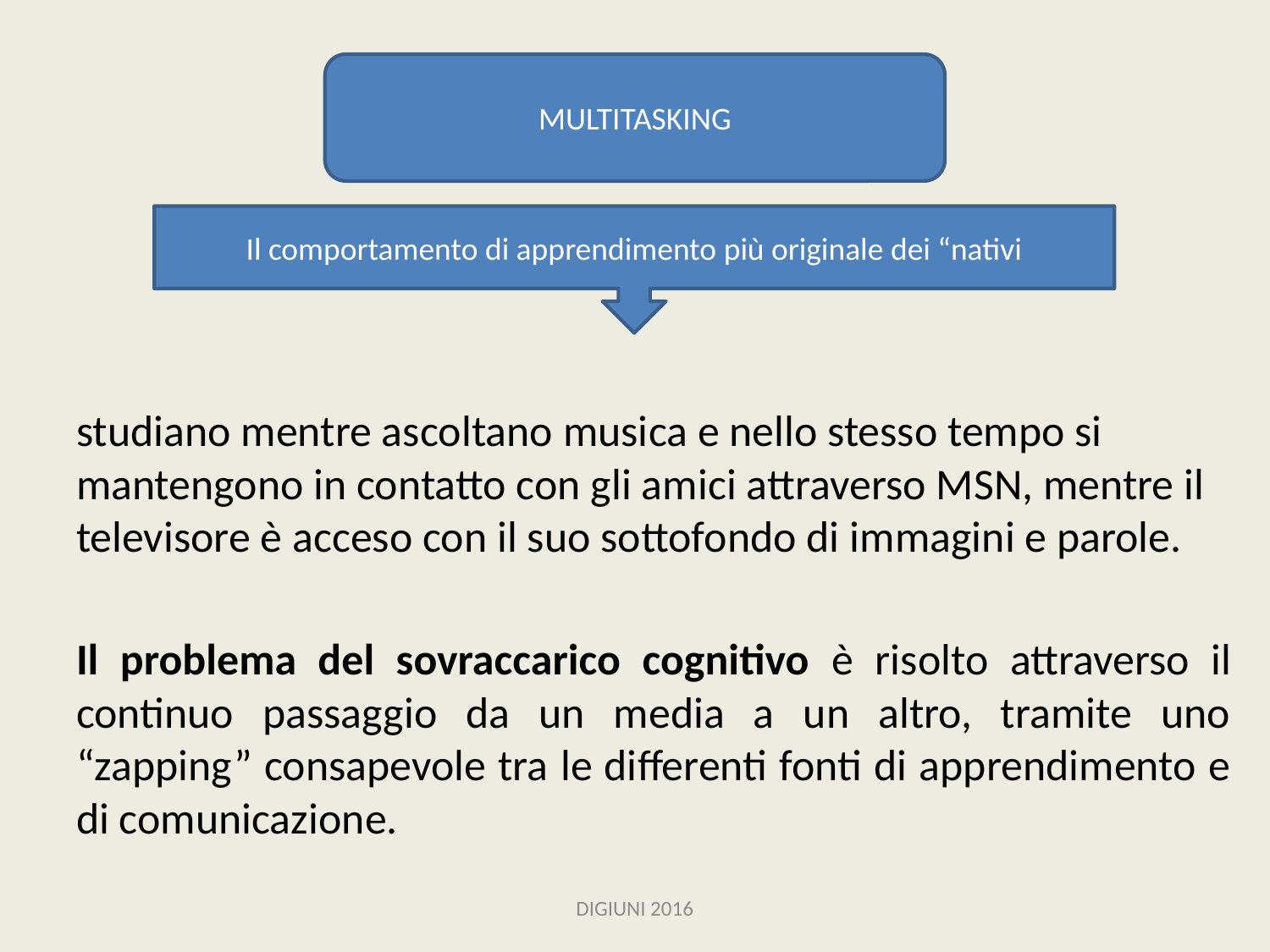

#
MULTITASKING
Il comportamento di apprendimento più originale dei “nativi
studiano mentre ascoltano musica e nello stesso tempo si mantengono in contatto con gli amici attraverso MSN, mentre il televisore è acceso con il suo sottofondo di immagini e parole.

Il problema del sovraccarico cognitivo è risolto attraverso il continuo passaggio da un media a un altro, tramite uno “zapping” consapevole tra le differenti fonti di apprendimento e di comunicazione.
DIGIUNI 2016